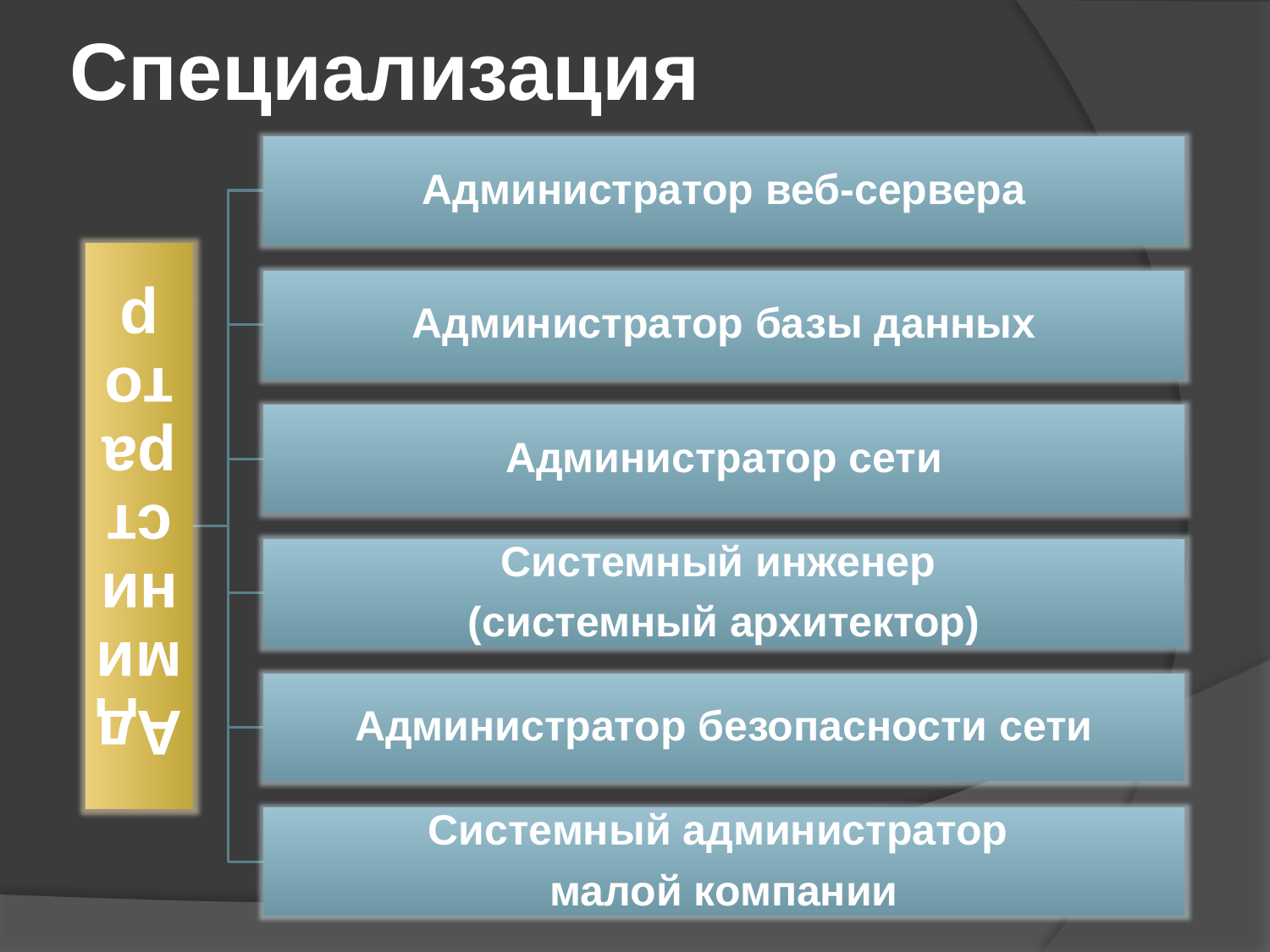

# Специализация

Администратор
Администратор веб-сервера
Администратор базы данных
Администратор сети
Системный инженер
(системный архитектор)
Администратор безопасности сети
Системный администратор
малой компании